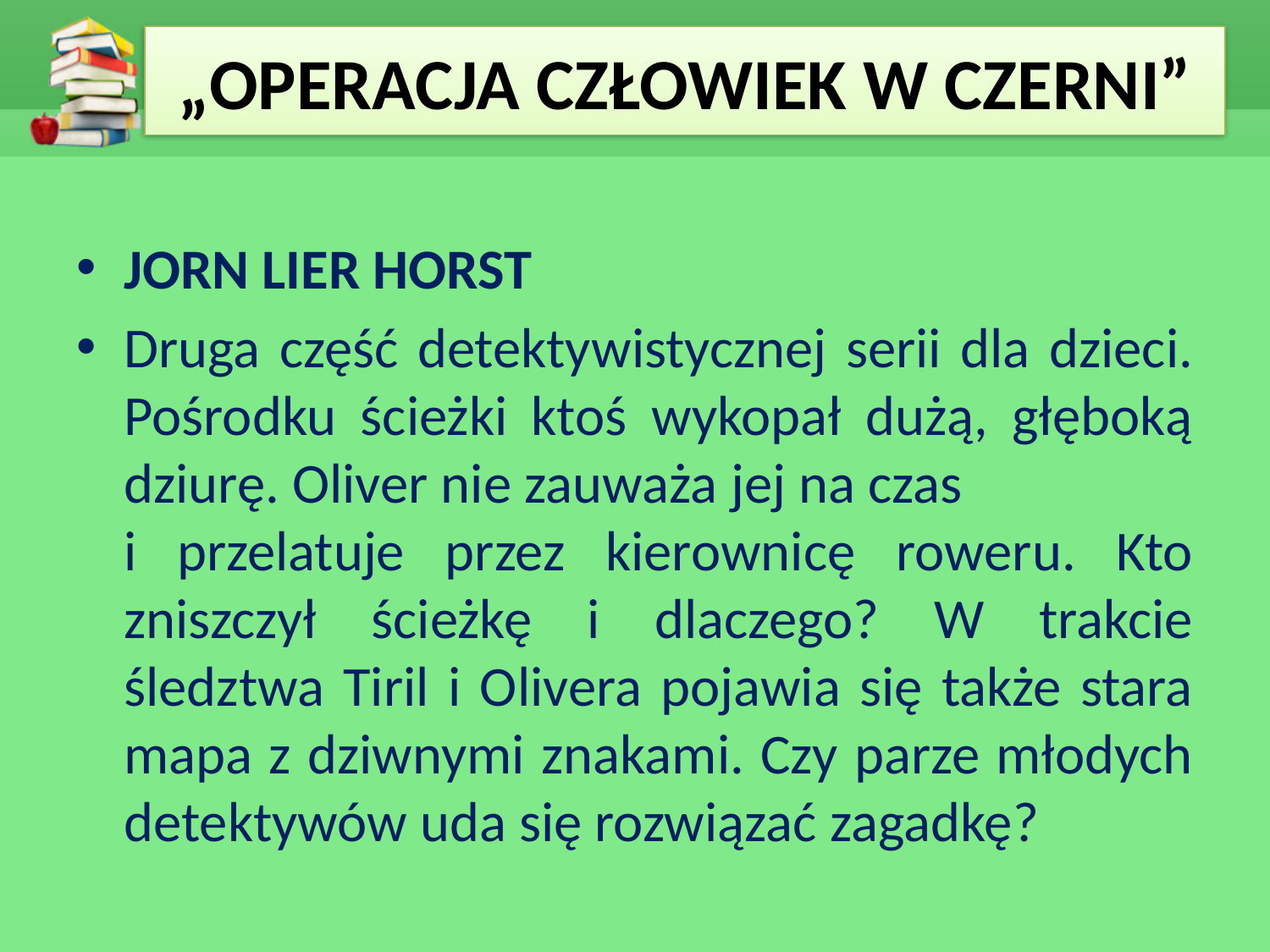

# „OPERACJA CZŁOWIEK W CZERNI”
JORN LIER HORST
Druga część detektywistycznej serii dla dzieci. Pośrodku ścieżki ktoś wykopał dużą, głęboką dziurę. Oliver nie zauważa jej na czas                   i przelatuje przez kierownicę roweru. Kto zniszczył ścieżkę i dlaczego? W trakcie śledztwa Tiril i Olivera pojawia się także stara mapa z dziwnymi znakami. Czy parze młodych detektywów uda się rozwiązać zagadkę?